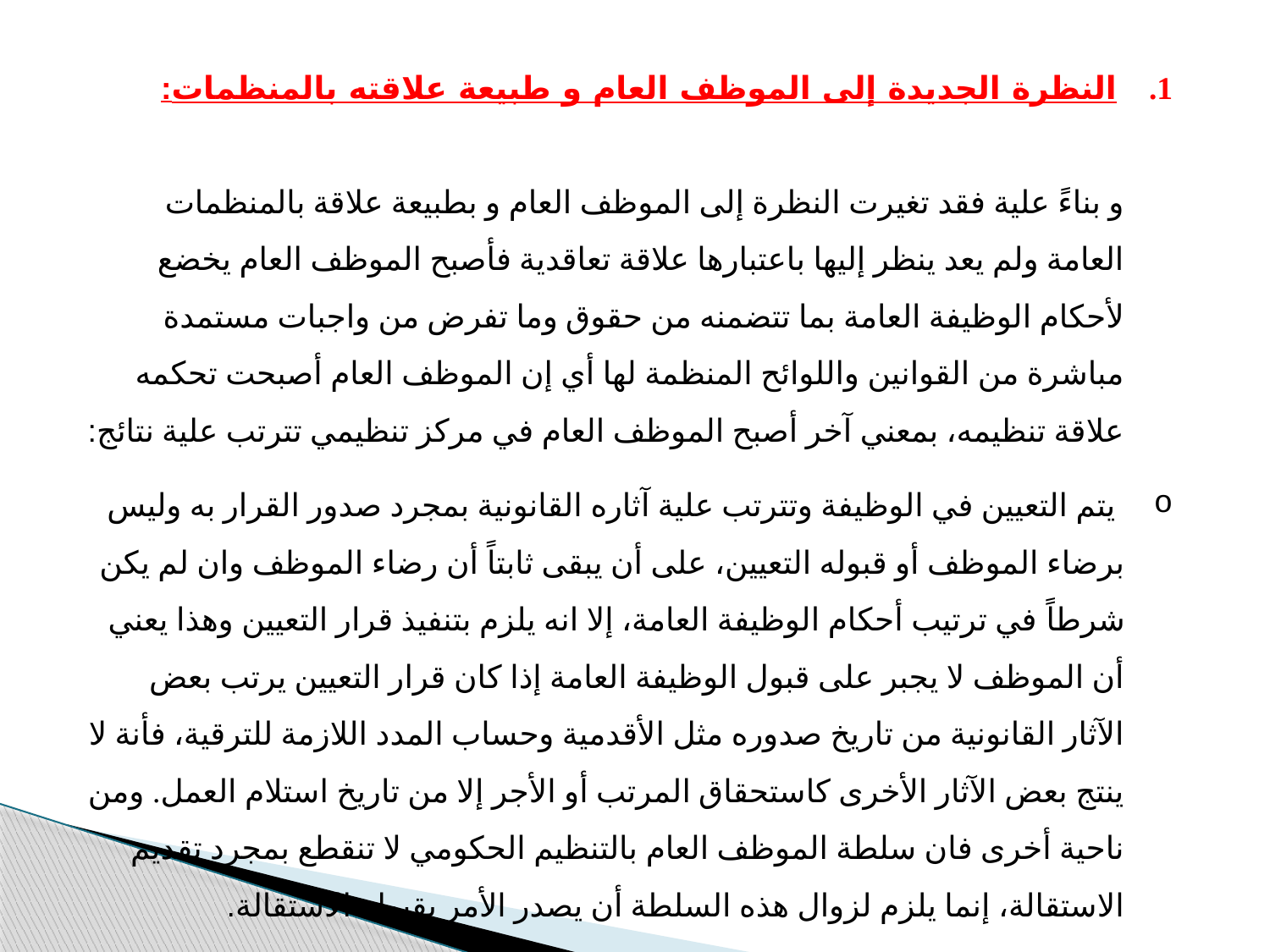

النظرة الجديدة إلى الموظف العام و طبيعة علاقته بالمنظمات:
و بناءً علية فقد تغيرت النظرة إلى الموظف العام و بطبيعة علاقة بالمنظمات العامة ولم يعد ينظر إليها باعتبارها علاقة تعاقدية فأصبح الموظف العام يخضع لأحكام الوظيفة العامة بما تتضمنه من حقوق وما تفرض من واجبات مستمدة مباشرة من القوانين واللوائح المنظمة لها أي إن الموظف العام أصبحت تحكمه علاقة تنظيمه، بمعني آخر أصبح الموظف العام في مركز تنظيمي تترتب علية نتائج:
 يتم التعيين في الوظيفة وتترتب علية آثاره القانونية بمجرد صدور القرار به وليس برضاء الموظف أو قبوله التعيين، على أن يبقى ثابتاً أن رضاء الموظف وان لم يكن شرطاً في ترتيب أحكام الوظيفة العامة، إلا انه يلزم بتنفيذ قرار التعيين وهذا يعني أن الموظف لا يجبر على قبول الوظيفة العامة إذا كان قرار التعيين يرتب بعض الآثار القانونية من تاريخ صدوره مثل الأقدمية وحساب المدد اللازمة للترقية، فأنة لا ينتج بعض الآثار الأخرى كاستحقاق المرتب أو الأجر إلا من تاريخ استلام العمل. ومن ناحية أخرى فان سلطة الموظف العام بالتنظيم الحكومي لا تنقطع بمجرد تقديم الاستقالة، إنما يلزم لزوال هذه السلطة أن يصدر الأمر بقبوله الاستقالة.